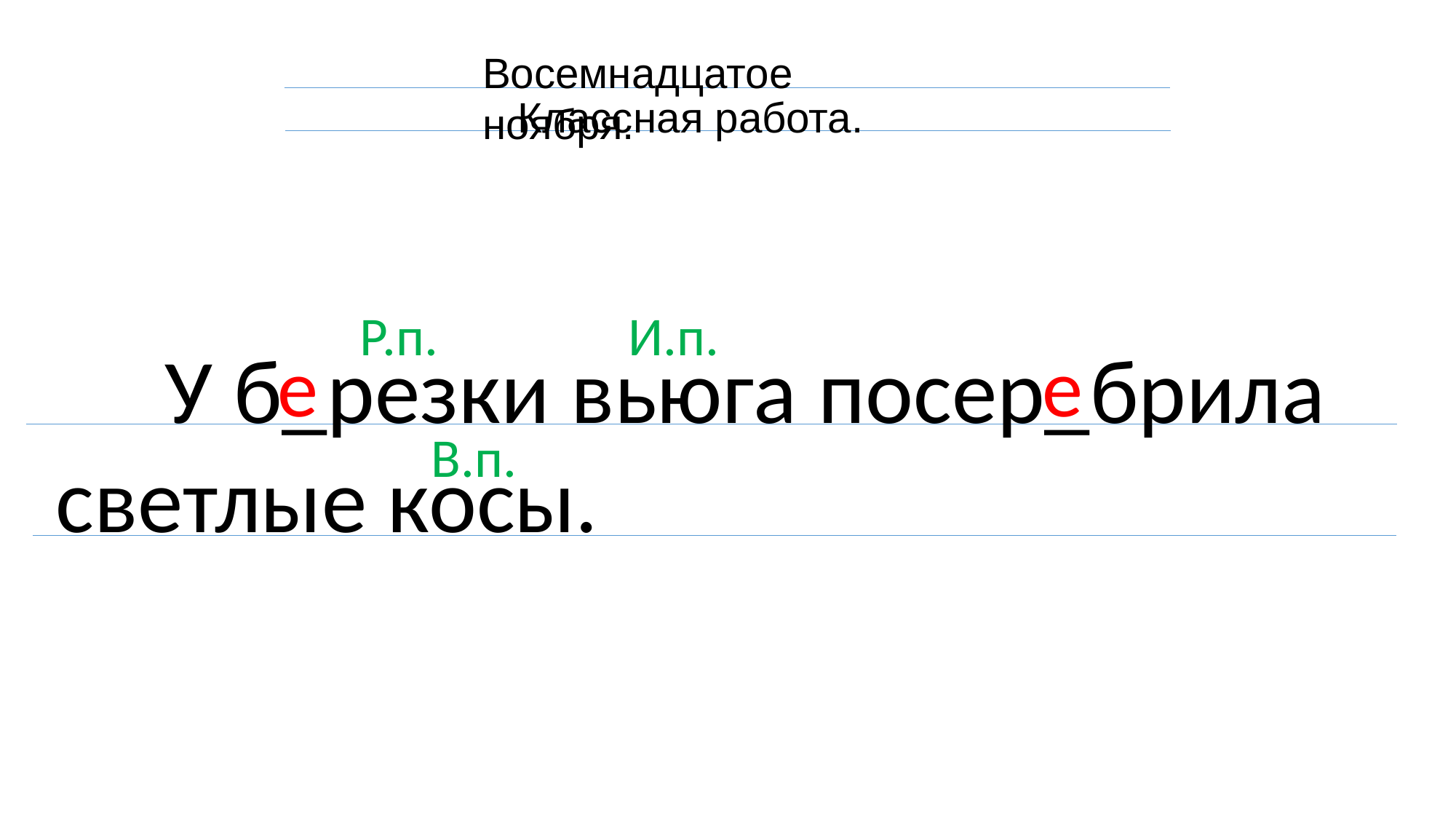

Восемнадцатое ноября.
Классная работа.
Р.п.
И.п.
	У б_резки вьюга посер_брила
светлые косы.
е                                       е
В.п.